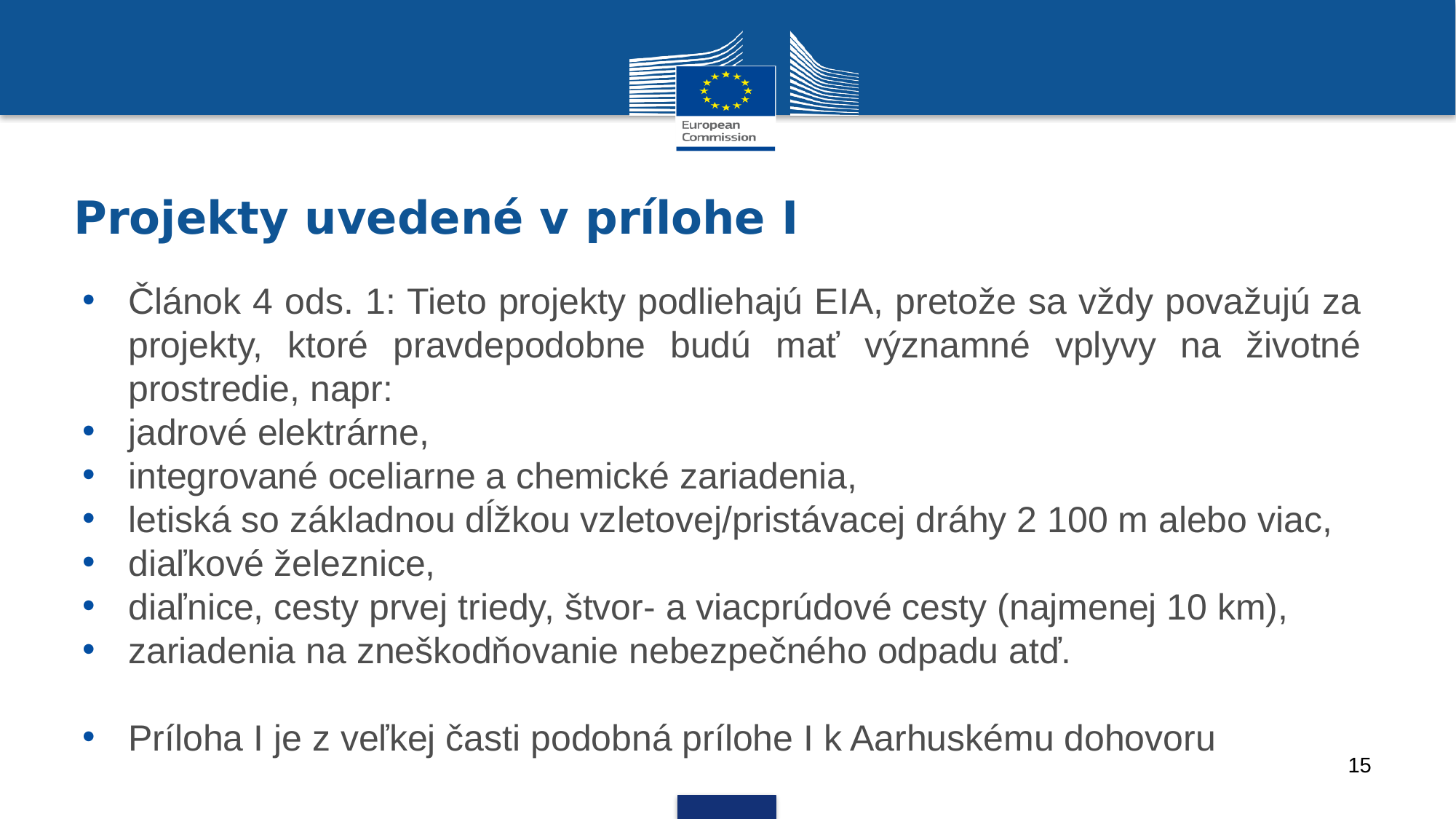

# Projekty uvedené v prílohe I
Článok 4 ods. 1: Tieto projekty podliehajú EIA, pretože sa vždy považujú za projekty, ktoré pravdepodobne budú mať významné vplyvy na životné prostredie, napr:
jadrové elektrárne,
integrované oceliarne a chemické zariadenia,
letiská so základnou dĺžkou vzletovej/pristávacej dráhy 2 100 m alebo viac,
diaľkové železnice,
diaľnice, cesty prvej triedy, štvor- a viacprúdové cesty (najmenej 10 km),
zariadenia na zneškodňovanie nebezpečného odpadu atď.

Príloha I je z veľkej časti podobná prílohe I k Aarhuskému dohovoru

15